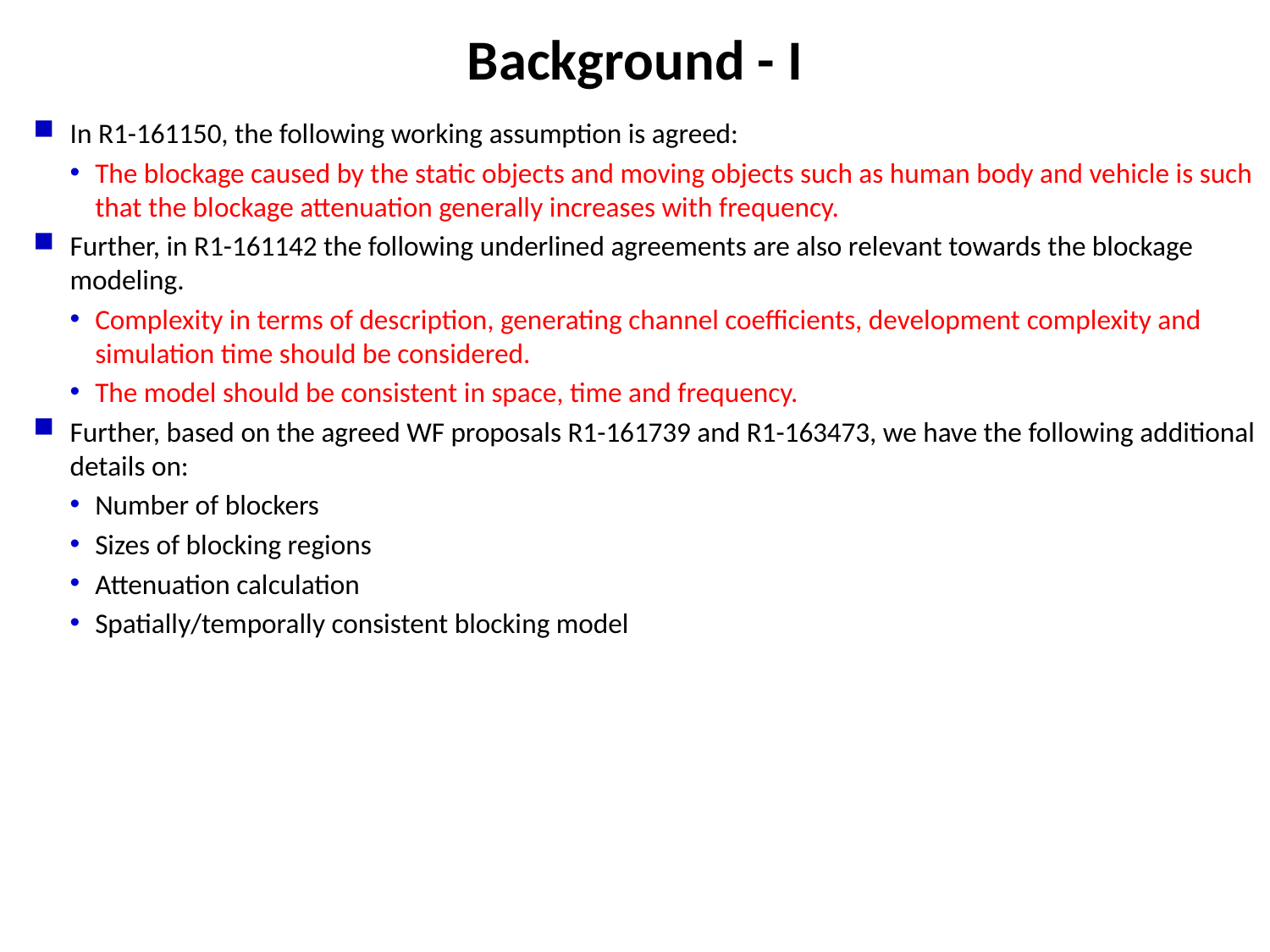

# Background - I
In R1-161150, the following working assumption is agreed:
The blockage caused by the static objects and moving objects such as human body and vehicle is such that the blockage attenuation generally increases with frequency.
Further, in R1-161142 the following underlined agreements are also relevant towards the blockage modeling.
Complexity in terms of description, generating channel coefficients, development complexity and simulation time should be considered.
The model should be consistent in space, time and frequency.
Further, based on the agreed WF proposals R1-161739 and R1-163473, we have the following additional details on:
Number of blockers
Sizes of blocking regions
Attenuation calculation
Spatially/temporally consistent blocking model